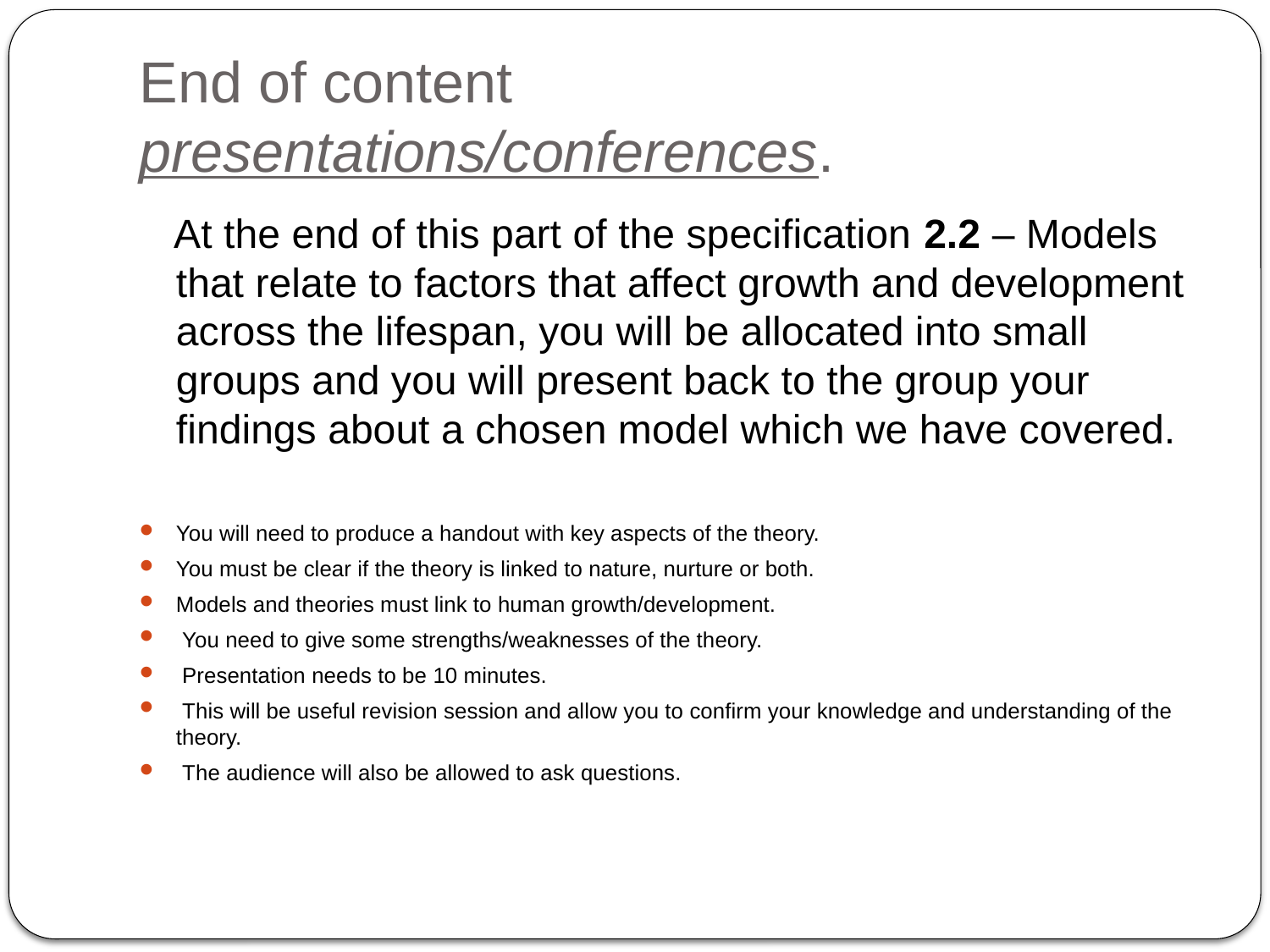

# End of content presentations/conferences.
   At the end of this part of the specification 2.2 – Models that relate to factors that affect growth and development across the lifespan, you will be allocated into small groups and you will present back to the group your findings about a chosen model which we have covered.

You will need to produce a handout with key aspects of the theory.
You must be clear if the theory is linked to nature, nurture or both.
Models and theories must link to human growth/development.
 You need to give some strengths/weaknesses of the theory.
 Presentation needs to be 10 minutes.
 This will be useful revision session and allow you to confirm your knowledge and understanding of the theory.
 The audience will also be allowed to ask questions.